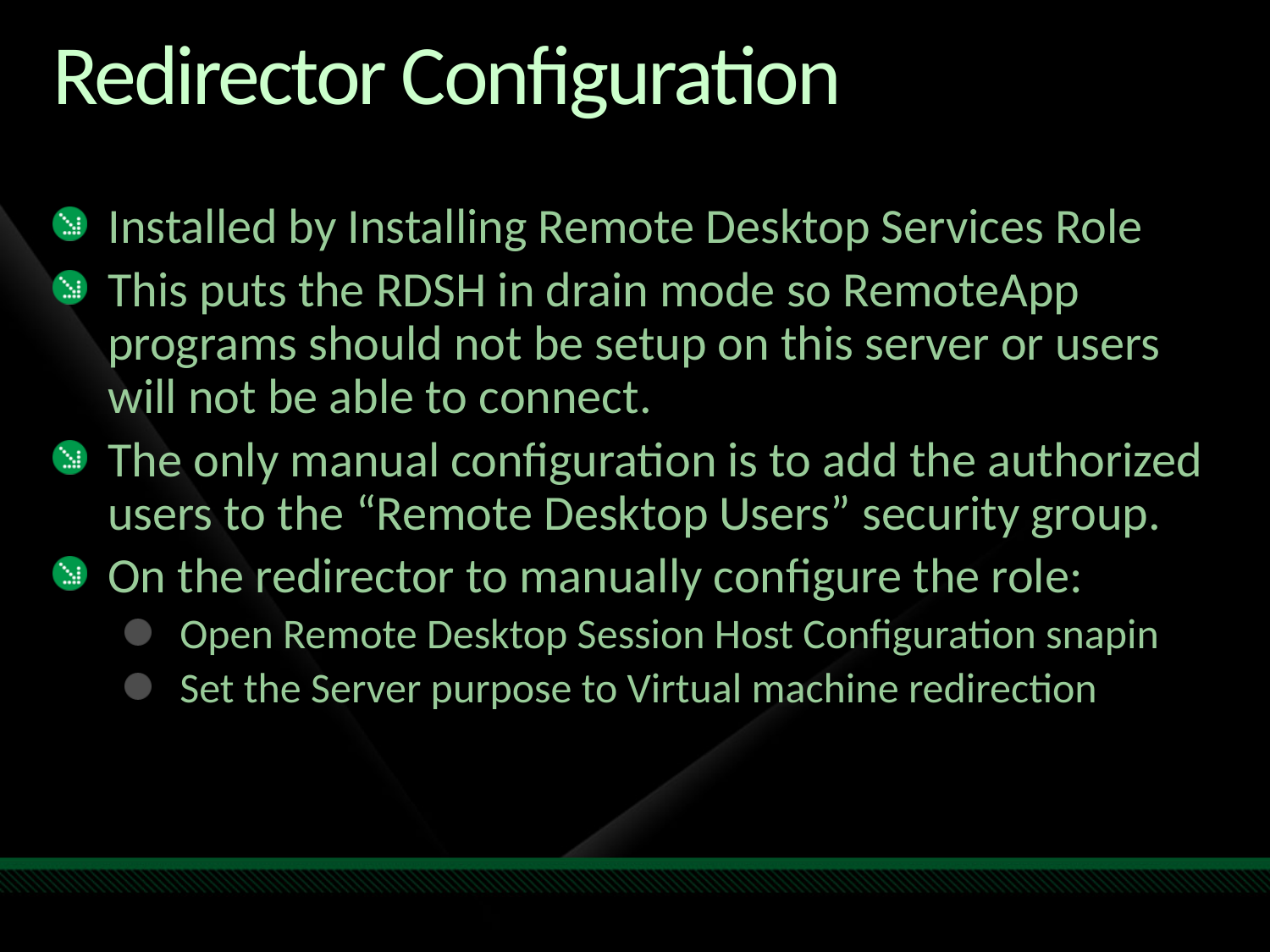

# Redirector Configuration
Installed by Installing Remote Desktop Services Role
This puts the RDSH in drain mode so RemoteApp programs should not be setup on this server or users will not be able to connect.
The only manual configuration is to add the authorized users to the “Remote Desktop Users” security group.
On the redirector to manually configure the role:
Open Remote Desktop Session Host Configuration snapin
Set the Server purpose to Virtual machine redirection